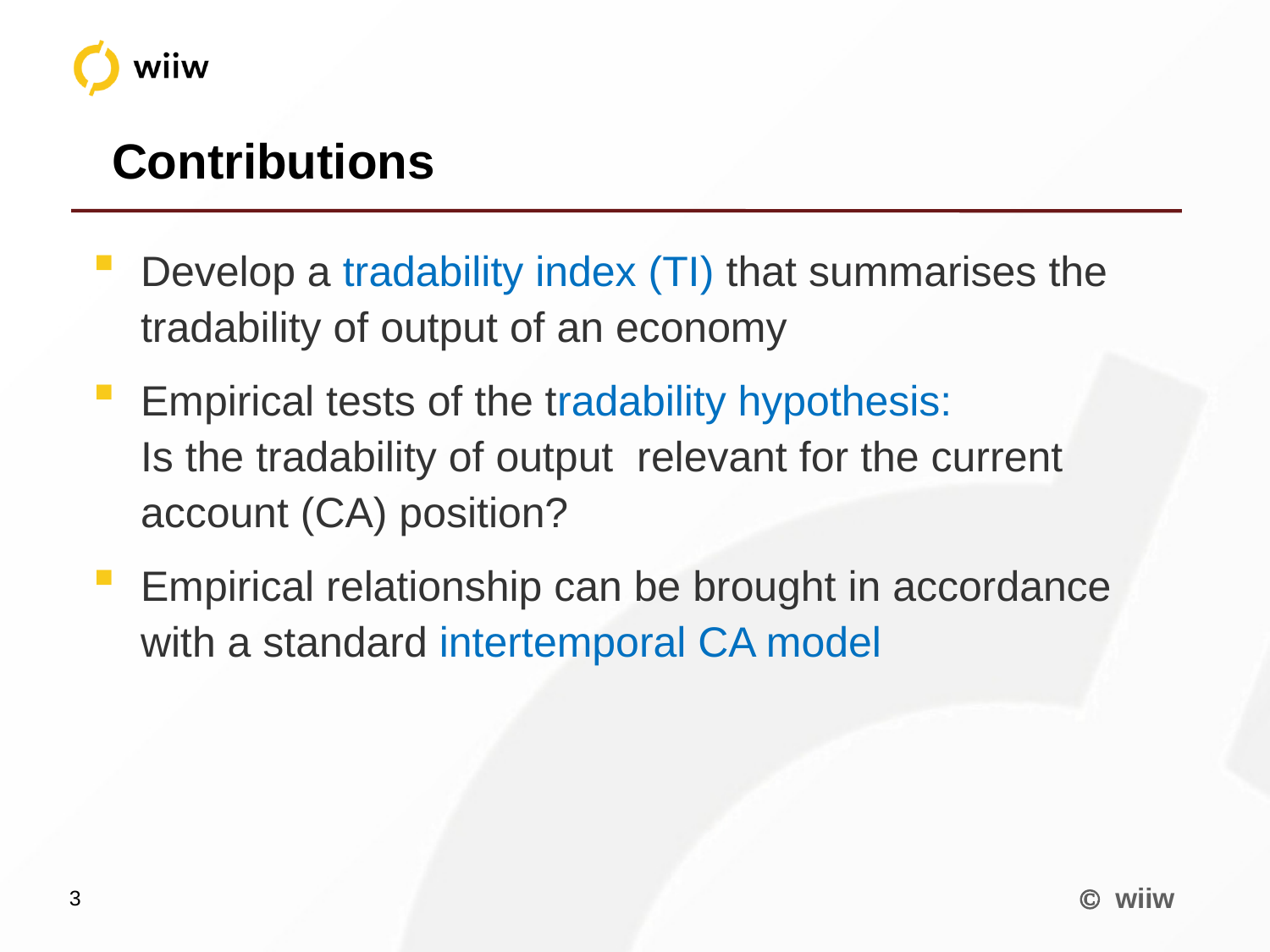

Contributions
Develop a tradability index (TI) that summarises the tradability of output of an economy
Empirical tests of the tradability hypothesis:
Is the tradability of output  relevant for the current account (CA) position?
Empirical relationship can be brought in accordance with a standard intertemporal CA model